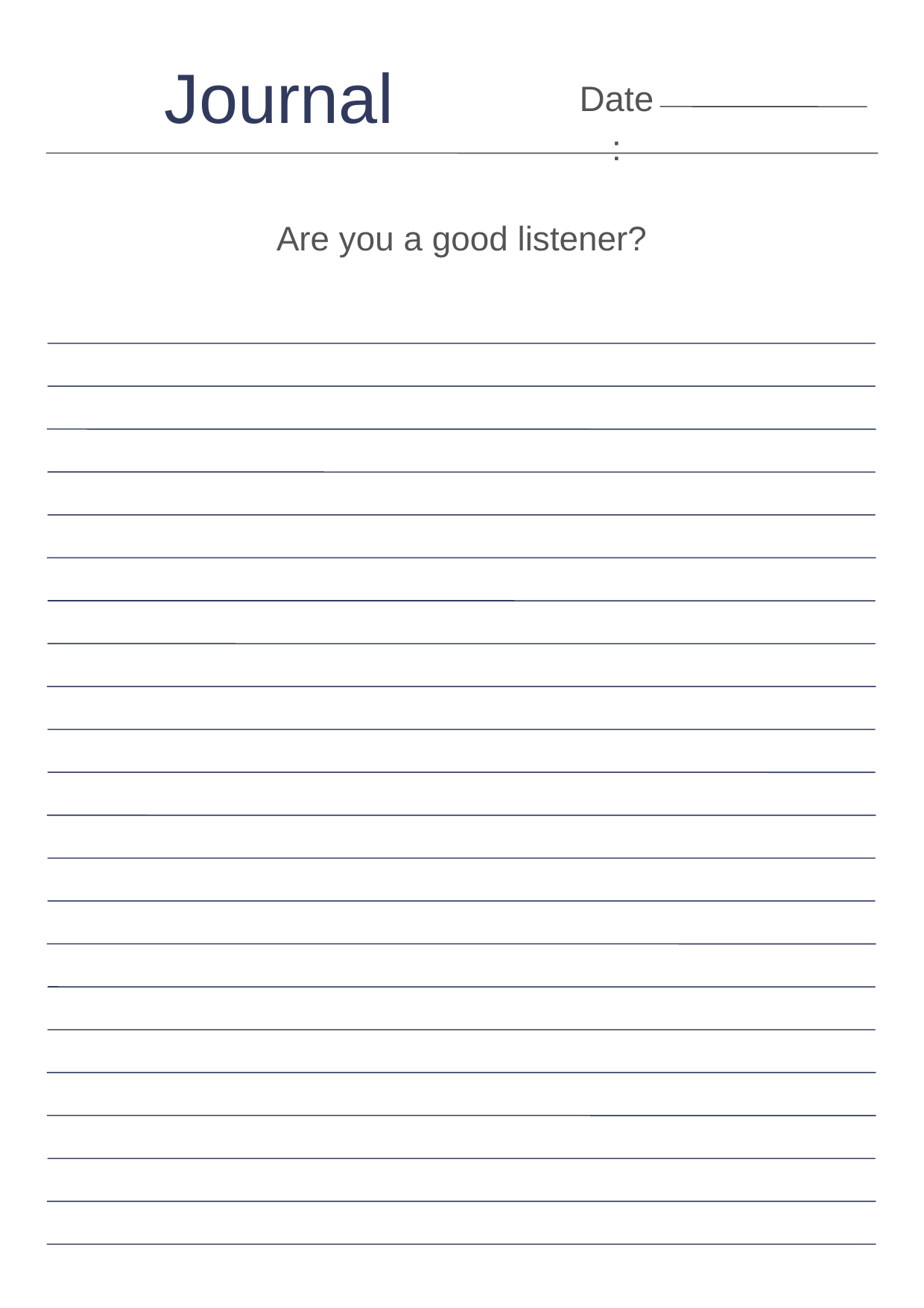

Journal
Date:

Are you a good listener?